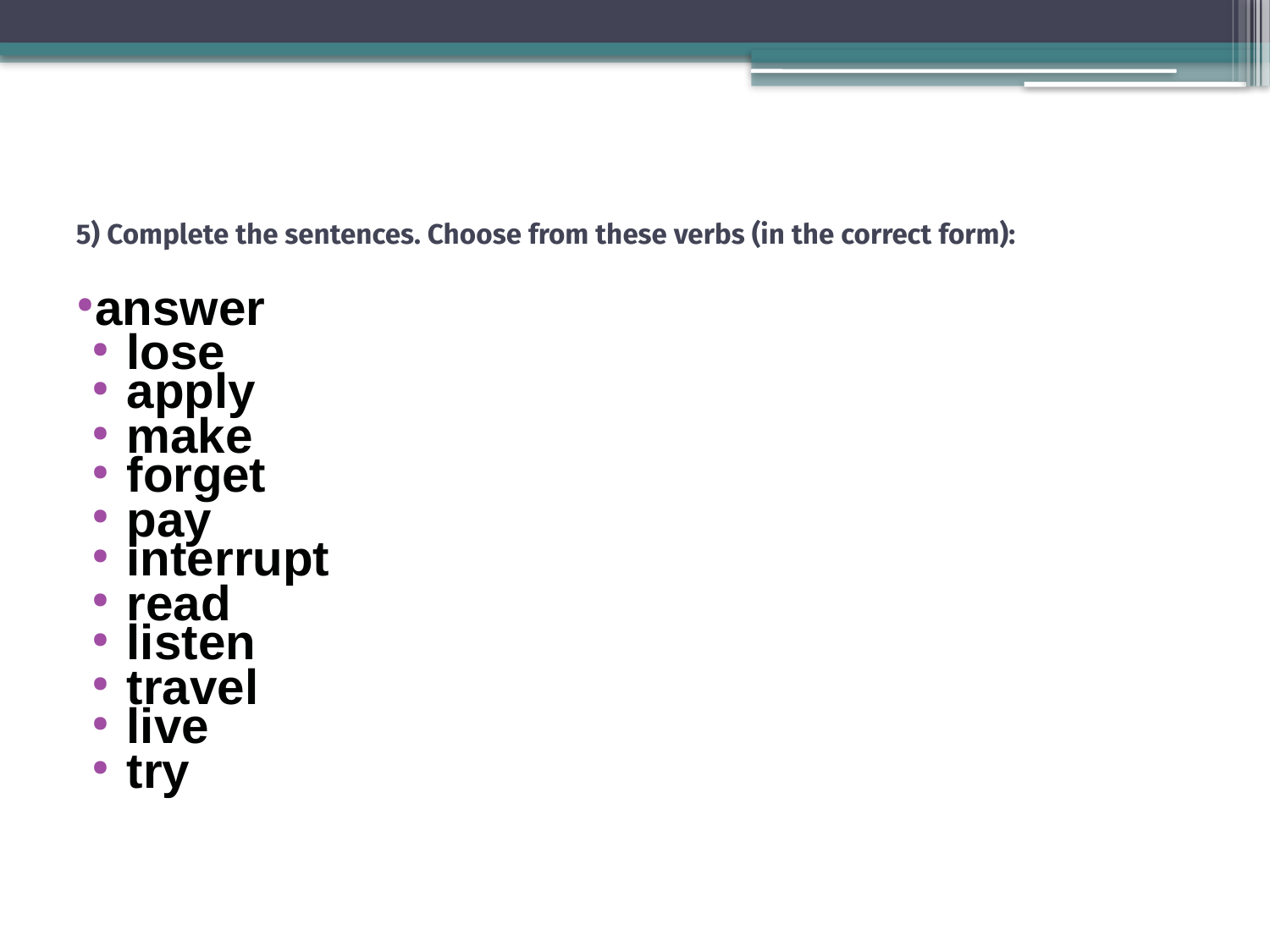

# 5) Complete the sentences. Choose from these verbs (in the correct form):
answer
lose
apply
make
forget
pay
interrupt
read
listen
travel
live
try